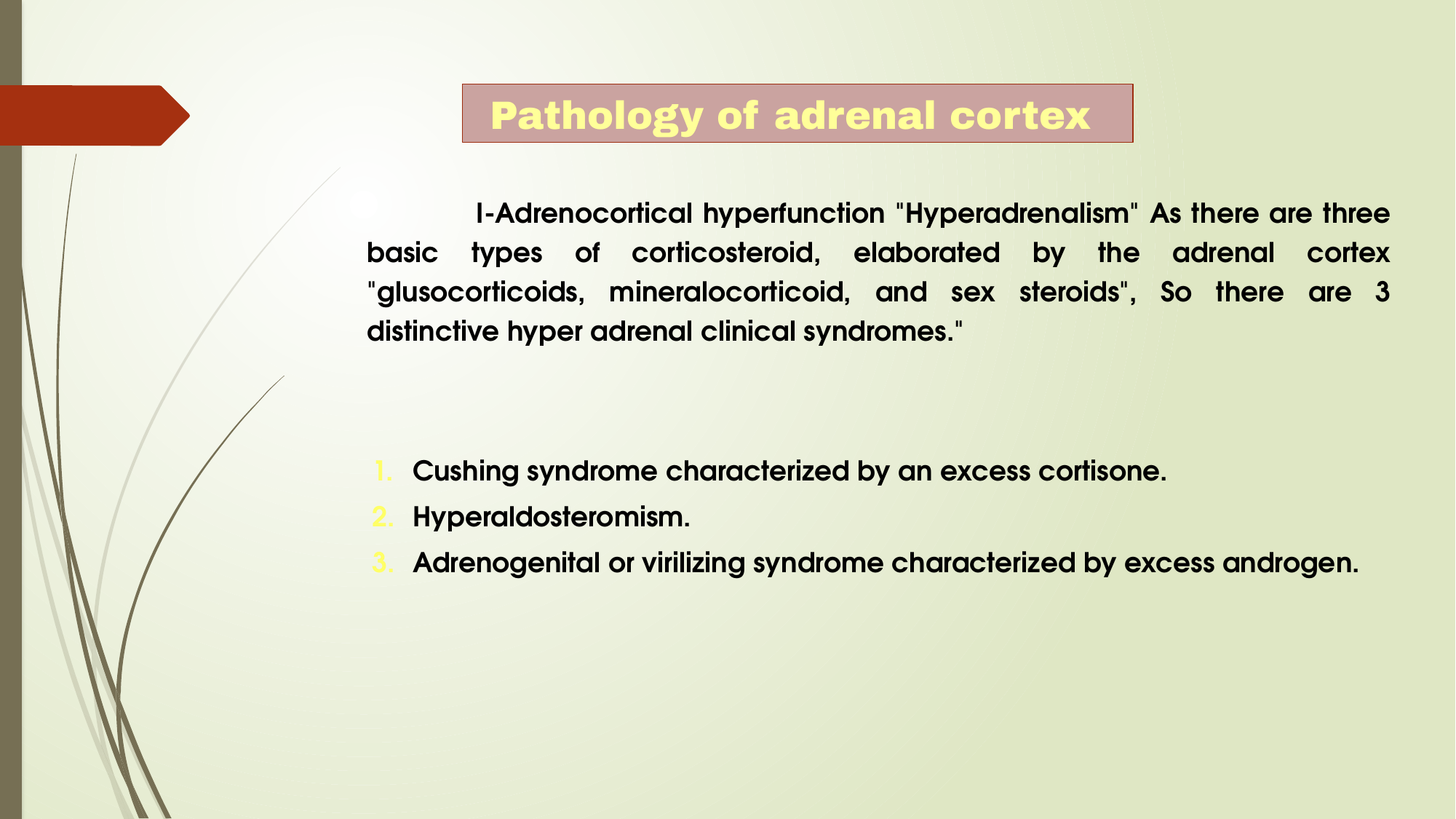

Pathology of adrenal cortex
	I-Adrenocortical hyperfunction "Hyperadrenalism" As there are three basic types of corticosteroid, elaborated by the adrenal cortex "glusocorticoids, mineralocorticoid, and sex steroids", So there are 3 distinctive hyper adrenal clinical syndromes."
Cushing syndrome characterized by an excess cortisone.
Hyperaldosteromism.
Adrenogenital or virilizing syndrome characterized by excess androgen.